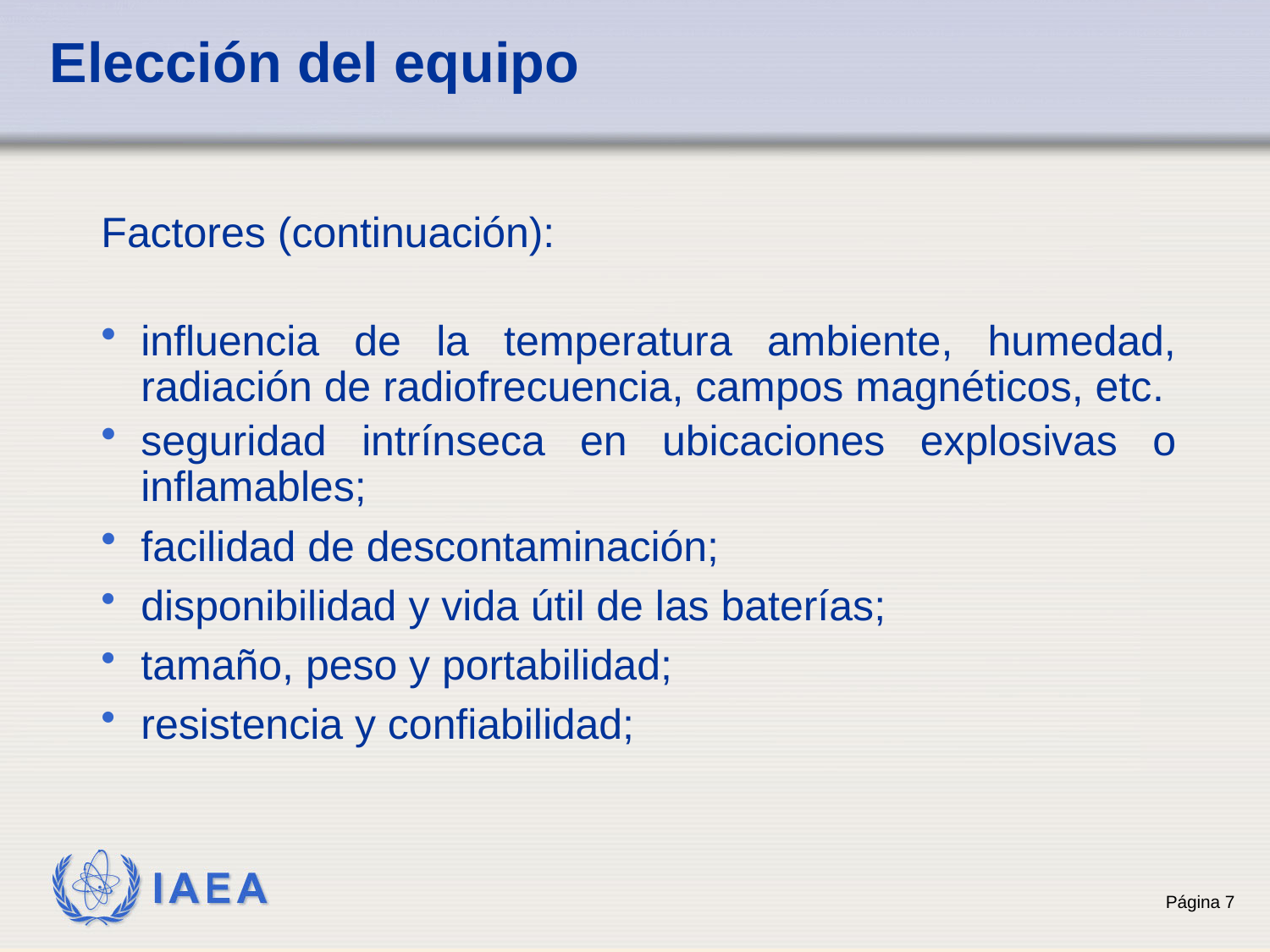

# Elección del equipo
Factores (continuación):

influencia de la temperatura ambiente, humedad, radiación de radiofrecuencia, campos magnéticos, etc.
seguridad intrínseca en ubicaciones explosivas o inflamables;
facilidad de descontaminación;
disponibilidad y vida útil de las baterías;
tamaño, peso y portabilidad;
resistencia y confiabilidad;
7